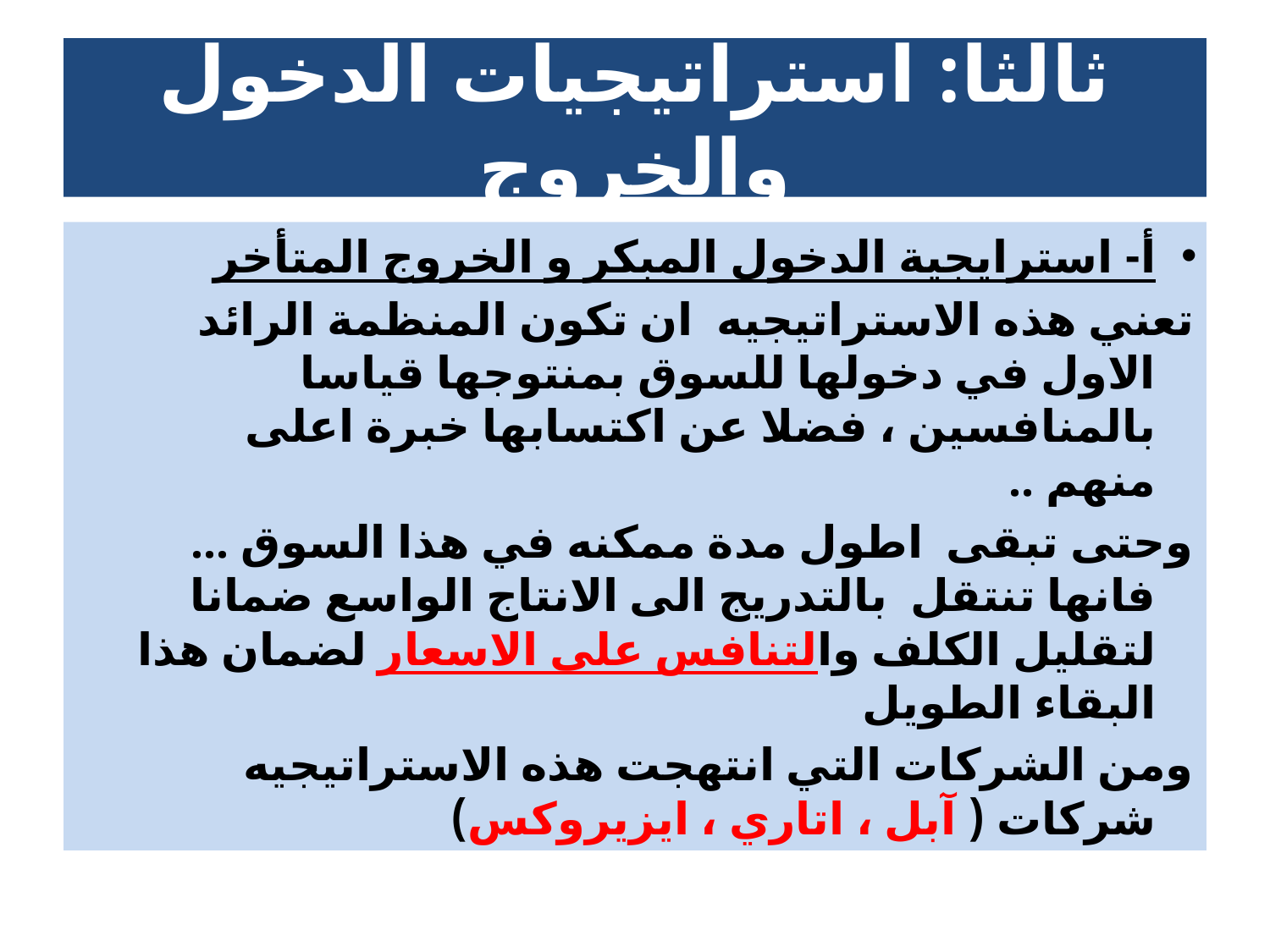

# ثالثا: استراتيجيات الدخول والخروج
أ- استرايجية الدخول المبكر و الخروج المتأخر
تعني هذه الاستراتيجيه  ان تكون المنظمة الرائد الاول في دخولها للسوق بمنتوجها قياسا بالمنافسين ، فضلا عن اكتسابها خبرة اعلى  منهم ..
وحتى تبقى  اطول مدة ممكنه في هذا السوق ...   فانها تنتقل  بالتدريج الى الانتاج الواسع ضمانا لتقليل الكلف والتنافس على الاسعار لضمان هذا البقاء الطويل
ومن الشركات التي انتهجت هذه الاستراتيجيه شركات ( آبل ، اتاري ، ايزيروكس)